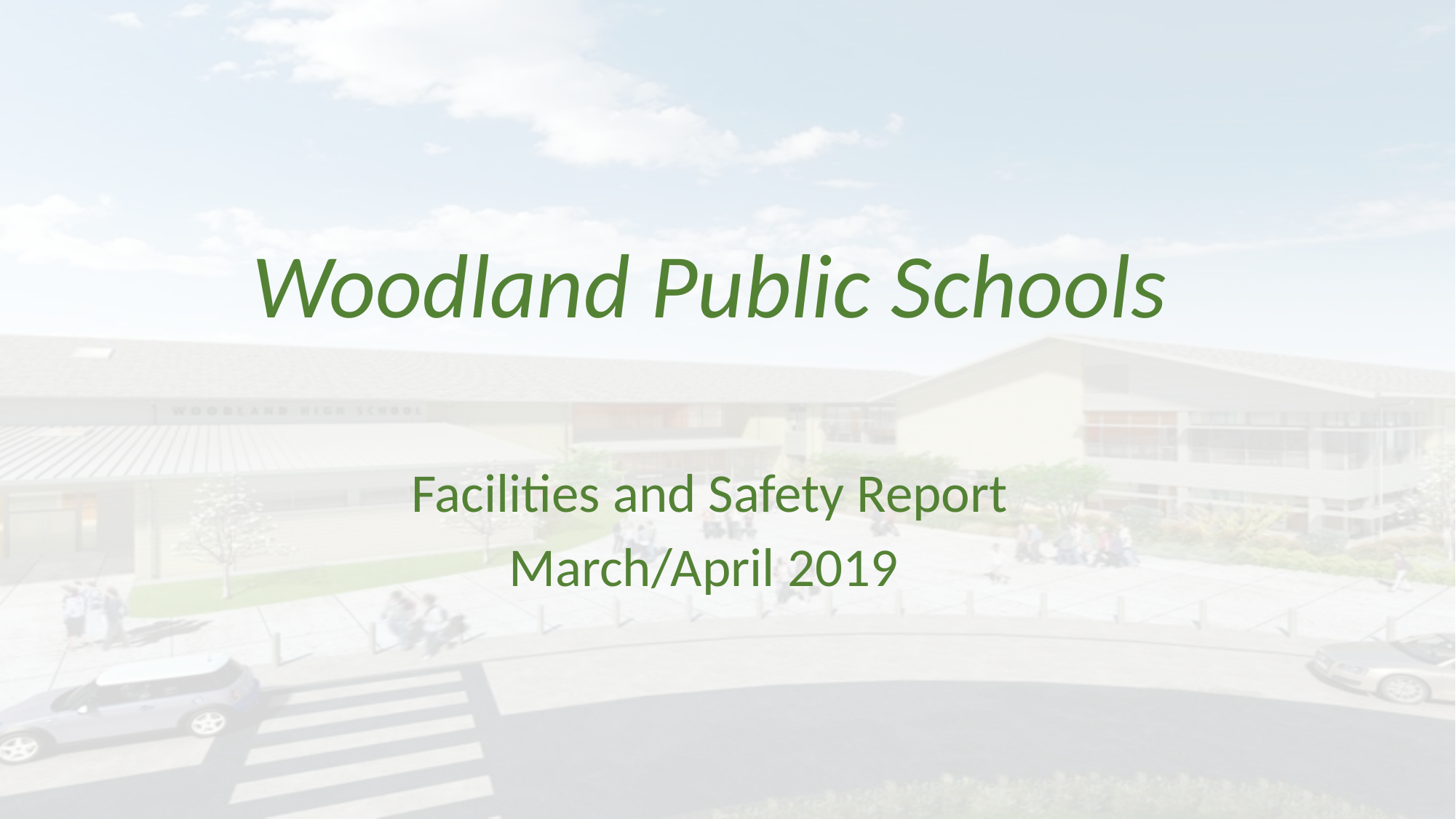

# Woodland Public Schools
Facilities and Safety Report
March/April 2019